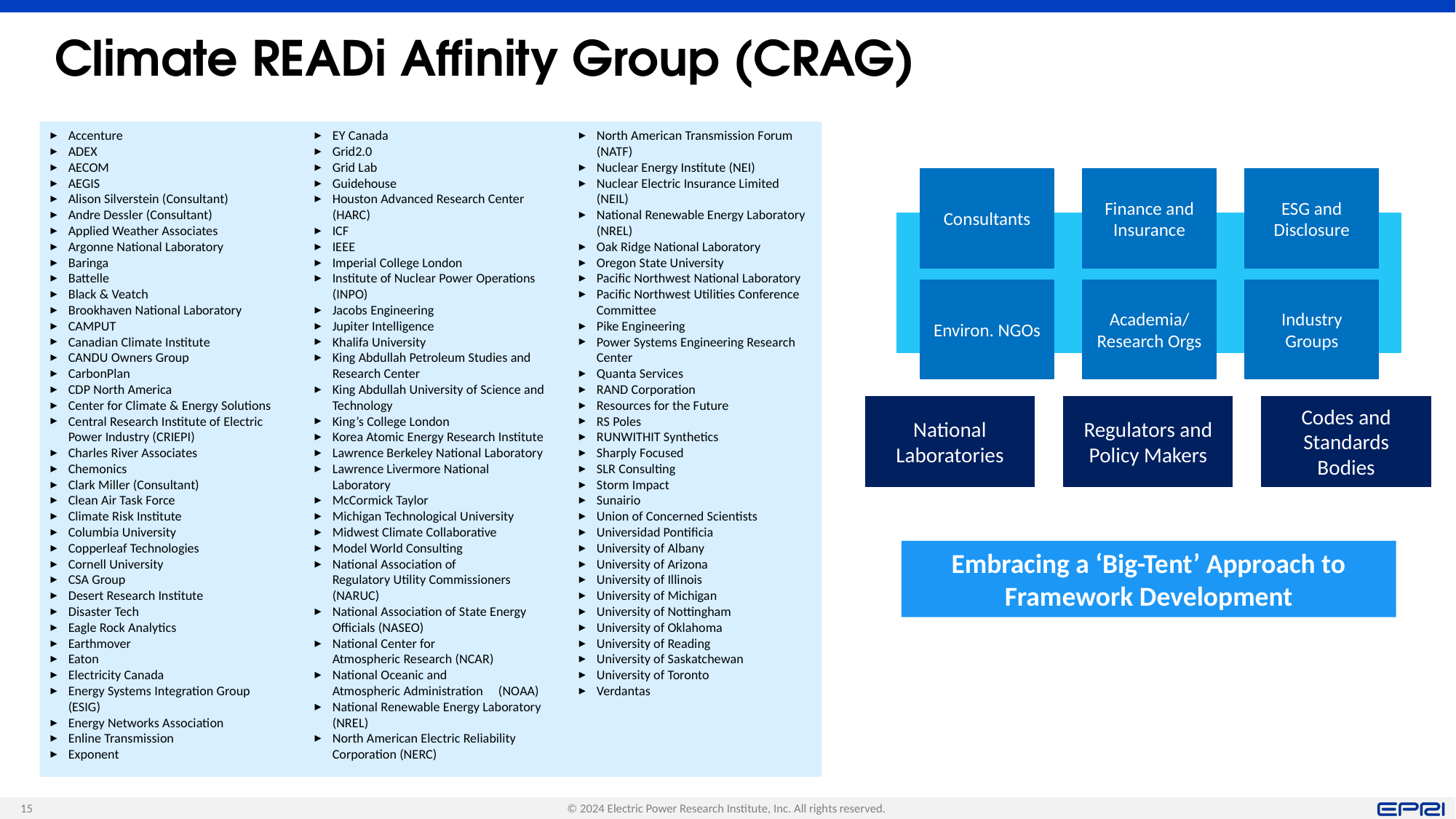

# Climate READi Affinity Group (CRAG)
Accenture
ADEX
AECOM
AEGIS
Alison Silverstein (Consultant)
Andre Dessler (Consultant)
Applied Weather Associates
Argonne National Laboratory
Baringa
Battelle
Black & Veatch
Brookhaven National Laboratory
CAMPUT
Canadian Climate Institute
CANDU Owners Group
CarbonPlan
CDP North America
Center for Climate & Energy Solutions
Central Research Institute of Electric Power Industry (CRIEPI)
Charles River Associates
Chemonics
Clark Miller (Consultant)
Clean Air Task Force
Climate Risk Institute
Columbia University
Copperleaf Technologies
Cornell University
CSA Group
Desert Research Institute
Disaster Tech
Eagle Rock Analytics
Earthmover
Eaton
Electricity Canada
Energy Systems Integration Group (ESIG)
Energy Networks Association
Enline Transmission
Exponent
EY Canada
Grid2.0
Grid Lab
Guidehouse
Houston Advanced Research Center (HARC)
ICF
IEEE
Imperial College London
Institute of Nuclear Power Operations (INPO)
Jacobs Engineering
Jupiter Intelligence
Khalifa University
King Abdullah Petroleum Studies and Research Center
King Abdullah University of Science and Technology
King’s College London
Korea Atomic Energy Research Institute
Lawrence Berkeley National Laboratory
Lawrence Livermore National Laboratory
McCormick Taylor
Michigan Technological University
Midwest Climate Collaborative
Model World Consulting
National Association of Regulatory Utility Commissioners (NARUC)
National Association of State Energy Officials (NASEO)
National Center for Atmospheric Research (NCAR)
National Oceanic and Atmospheric Administration     (NOAA)
National Renewable Energy Laboratory (NREL)
North American Electric Reliability Corporation (NERC)
North American Transmission Forum (NATF)
Nuclear Energy Institute (NEI)
Nuclear Electric Insurance Limited (NEIL)
National Renewable Energy Laboratory (NREL)
Oak Ridge National Laboratory
Oregon State University
Pacific Northwest National Laboratory
Pacific Northwest Utilities Conference Committee
Pike Engineering
Power Systems Engineering Research Center
Quanta Services
RAND Corporation
Resources for the Future
RS Poles
RUNWITHIT Synthetics
Sharply Focused
SLR Consulting
Storm Impact
Sunairio
Union of Concerned Scientists
Universidad Pontificia
University of Albany
University of Arizona
University of Illinois
University of Michigan
University of Nottingham
University of Oklahoma
University of Reading
University of Saskatchewan
University of Toronto
Verdantas
Consultants
Finance and Insurance
ESG and Disclosure

Environ. NGOs
Academia/ Research Orgs
Industry Groups
National Laboratories
Regulators and Policy Makers
Codes and Standards Bodies
Embracing a ‘Big-Tent’ Approach to Framework Development